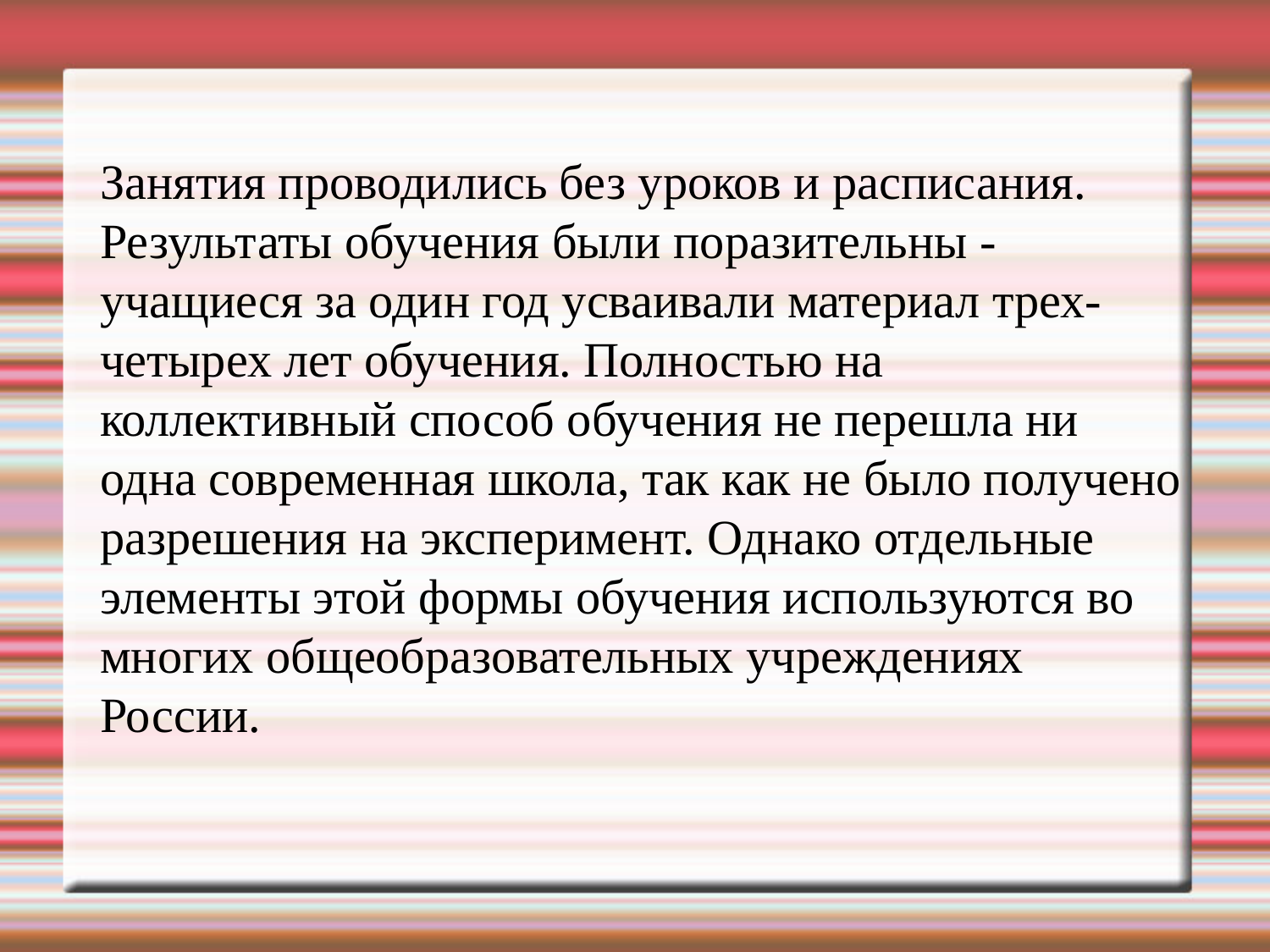

Занятия проводились без уроков и расписания. Результаты обучения были поразительны - учащиеся за один год усваивали материал трех-четырех лет обучения. Полностью на коллективный способ обучения не перешла ни одна современная школа, так как не было получено разрешения на эксперимент. Однако отдельные элементы этой формы обучения используются во многих общеобразовательных учреждениях России.